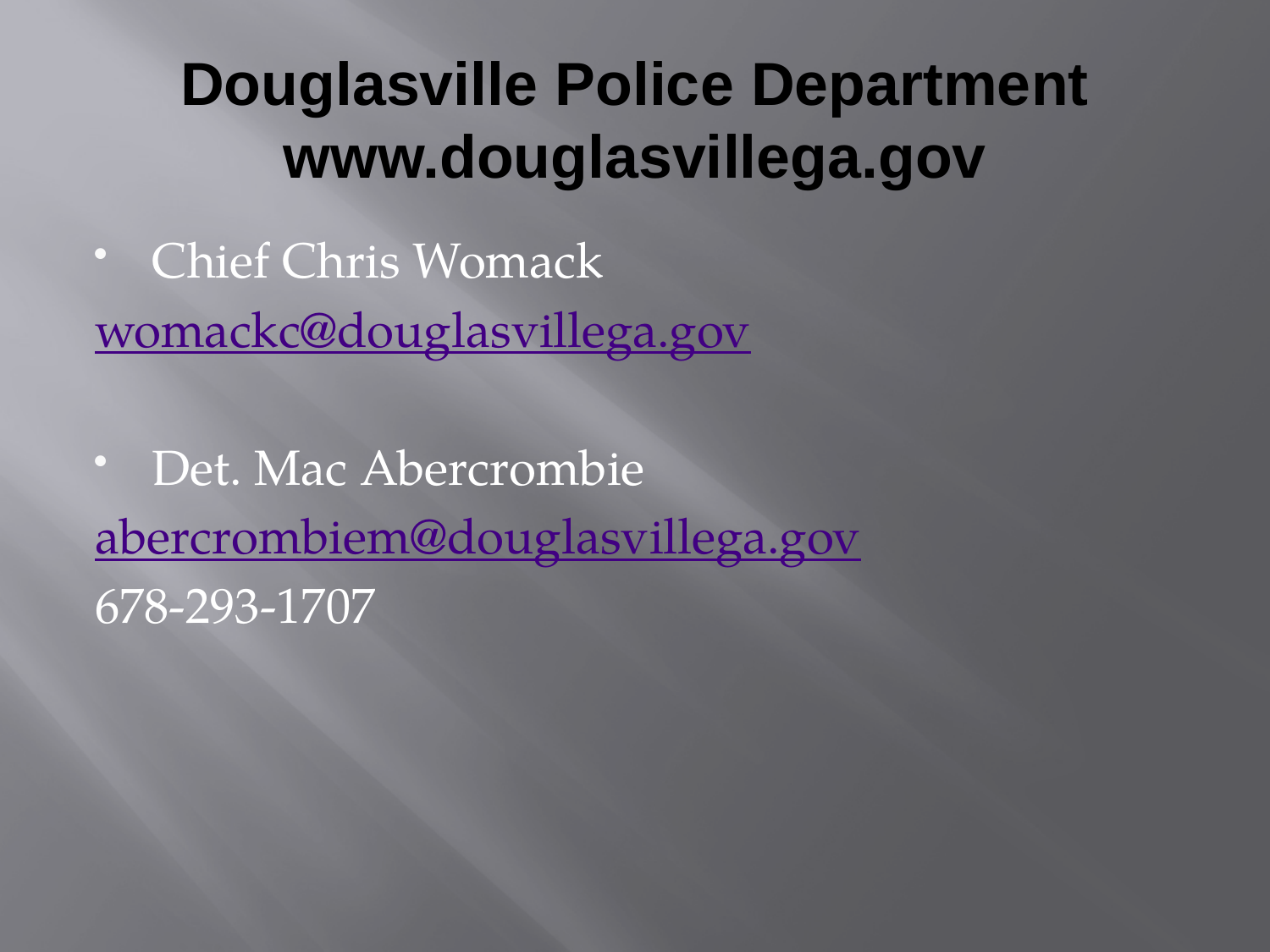

# Douglasville Police Department www.douglasvillega.gov
Chief Chris Womack
womackc@douglasvillega.gov

Det. Mac Abercrombie
abercrombiem@douglasvillega.gov
678-293-1707